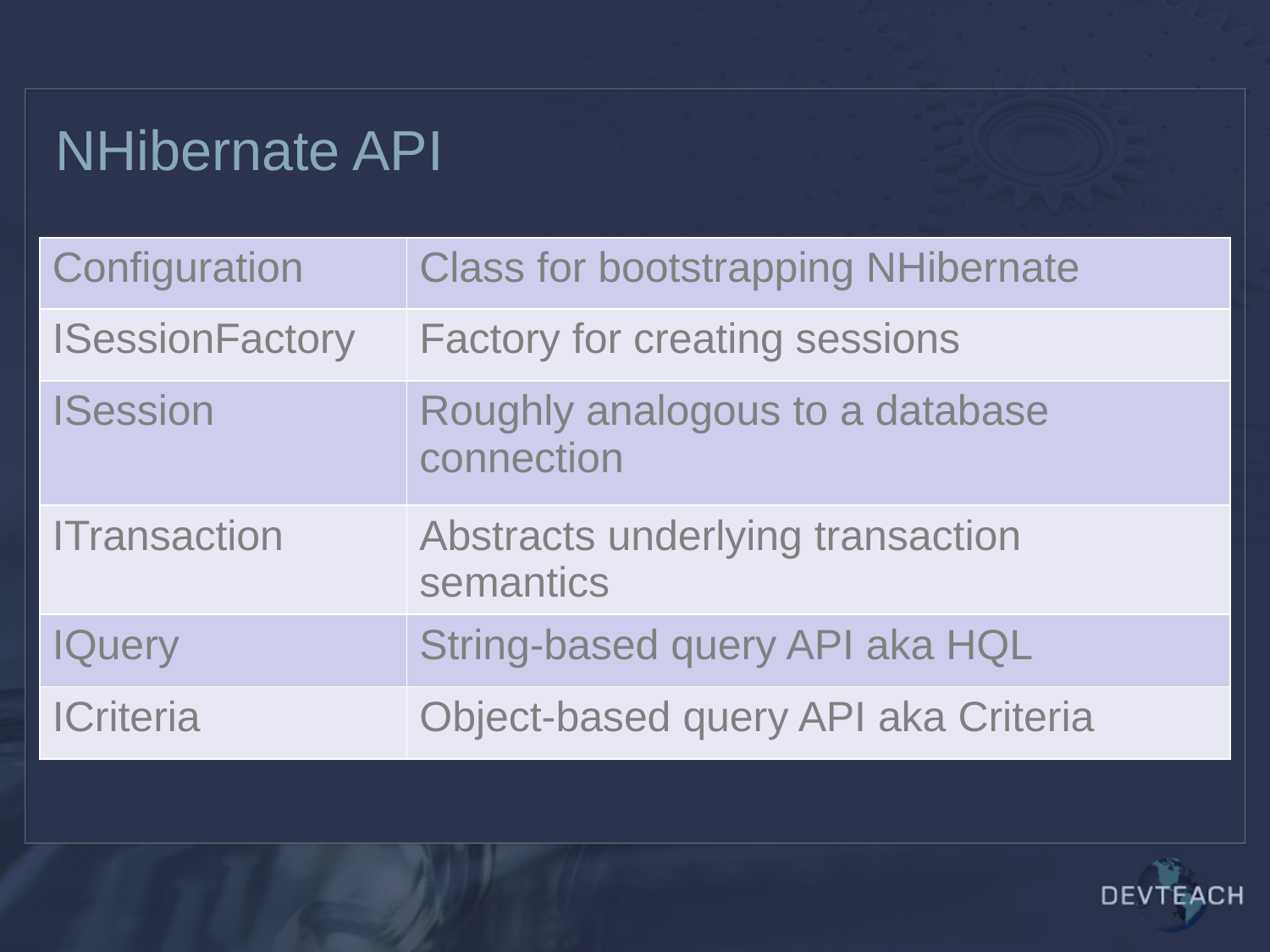

# NHibernate API

| Configuration | Class for bootstrapping NHibernate |
| --- | --- |
| ISessionFactory | Factory for creating sessions |
| ISession | Roughly analogous to a database connection |
| ITransaction | Abstracts underlying transaction semantics |
| IQuery | String-based query API aka HQL |
| ICriteria | Object-based query API aka Criteria |